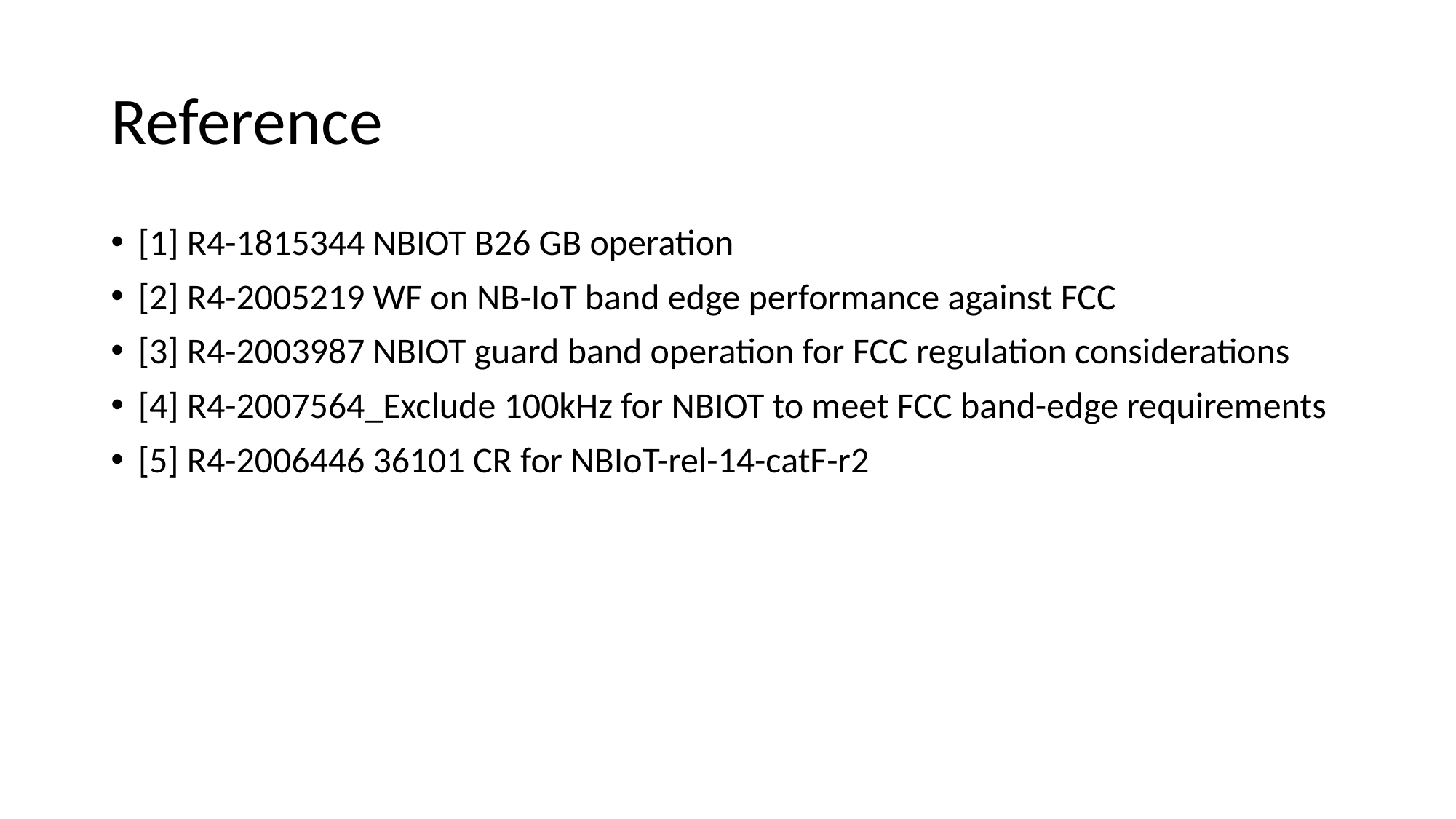

# Reference
[1] R4-1815344 NBIOT B26 GB operation
[2] R4-2005219 WF on NB-IoT band edge performance against FCC
[3] R4-2003987 NBIOT guard band operation for FCC regulation considerations
[4] R4-2007564_Exclude 100kHz for NBIOT to meet FCC band-edge requirements
[5] R4-2006446 36101 CR for NBIoT-rel-14-catF-r2